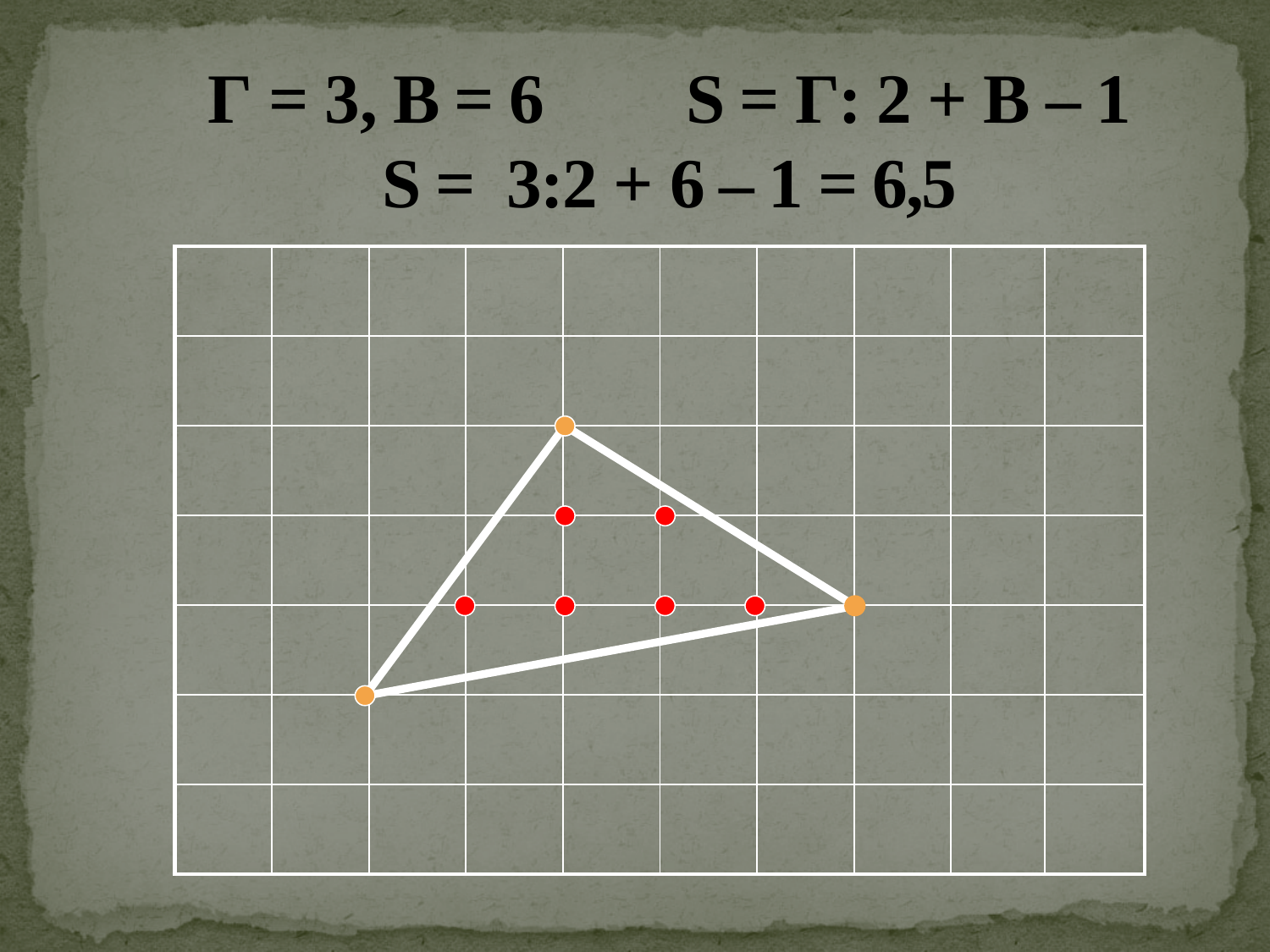

# Г = 3, В = 6         S = Г: 2 + В – 1 S =  3:2 + 6 – 1 = 6,5

|  |  |  |  |  |  |  |  |  |  |
| --- | --- | --- | --- | --- | --- | --- | --- | --- | --- |
|  |  |  |  |  |  |  |  |  |  |
|  |  |  |  |  |  |  |  |  |  |
|  |  |  |  |  |  |  |  |  |  |
|  |  |  |  |  |  |  |  |  |  |
|  |  |  |  |  |  |  |  |  |  |
|  |  |  |  |  |  |  |  |  |  |